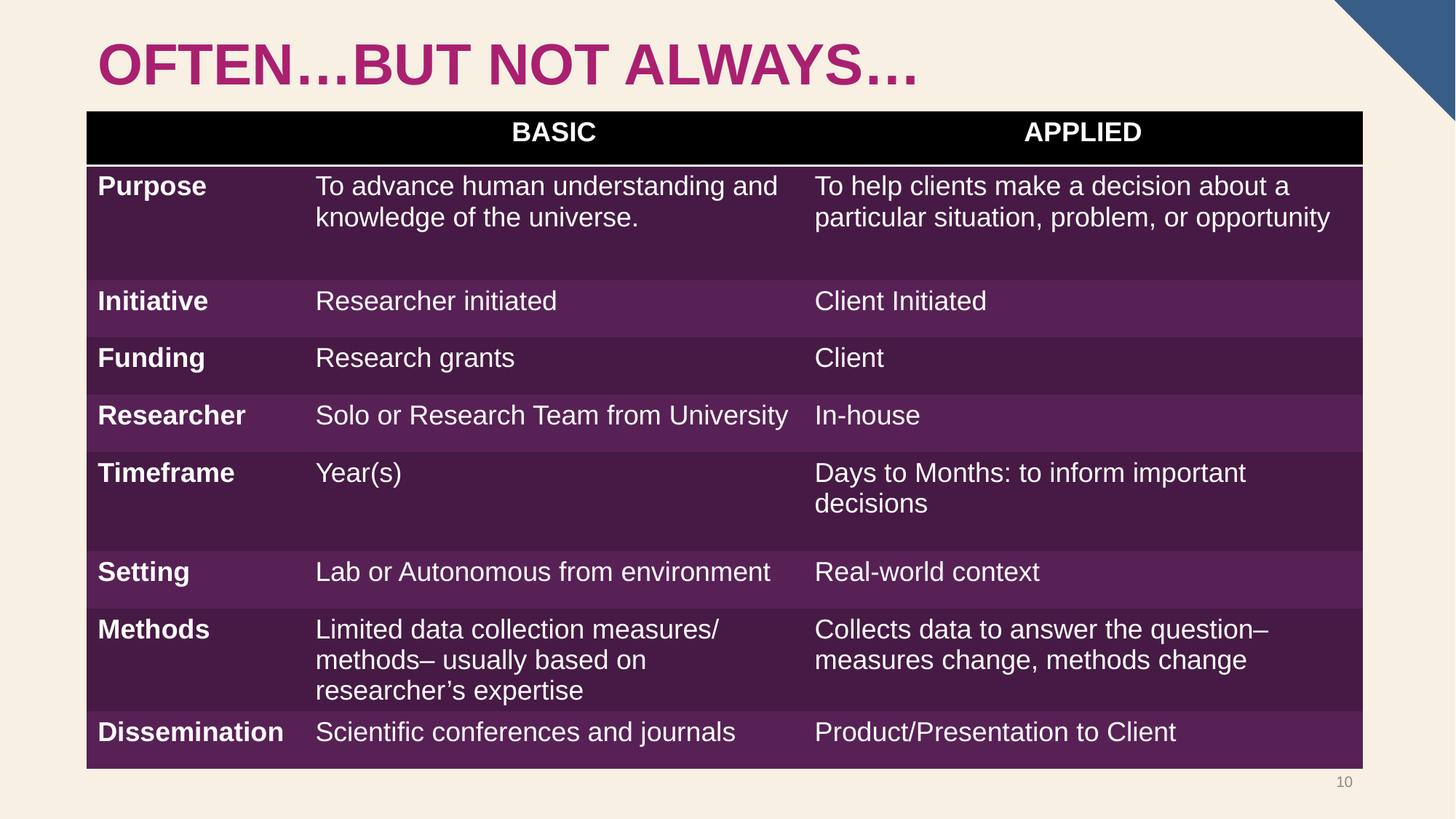

# Often…But Not Always…
|  | BASIC | APPLIED |
| --- | --- | --- |
| Purpose | To advance human understanding and knowledge of the universe. | To help clients make a decision about a particular situation, problem, or opportunity |
| Initiative | Researcher initiated | Client Initiated |
| Funding | Research grants | Client |
| Researcher | Solo or Research Team from University | In-house |
| Timeframe | Year(s) | Days to Months: to inform important decisions |
| Setting | Lab or Autonomous from environment | Real-world context |
| Methods | Limited data collection measures/ methods– usually based on researcher’s expertise | Collects data to answer the question– measures change, methods change |
| Dissemination | Scientific conferences and journals | Product/Presentation to Client |
10